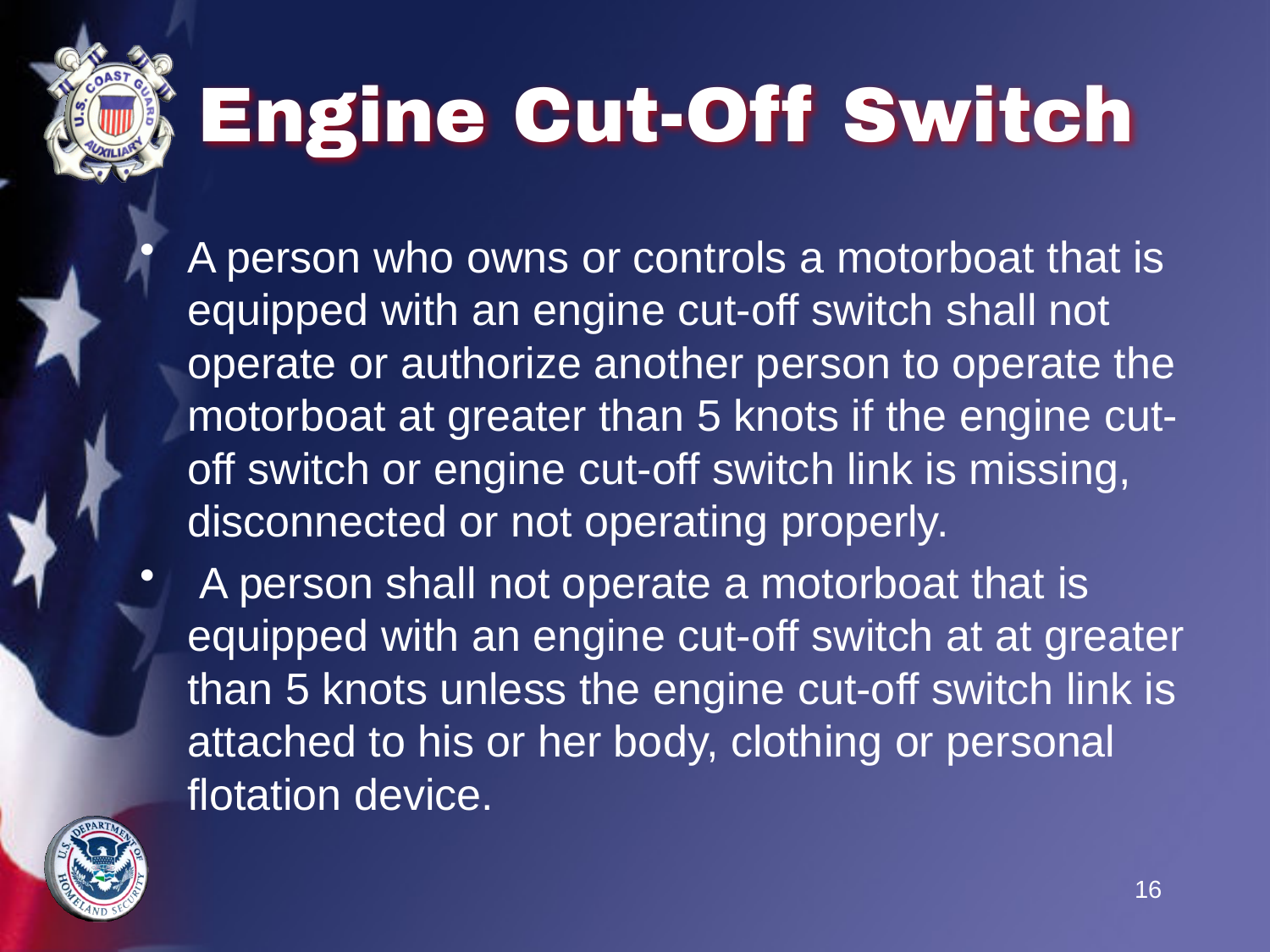

# Engine Cut-Off Switch
A person who owns or controls a motorboat that is equipped with an engine cut-off switch shall not operate or authorize another person to operate the motorboat at greater than 5 knots if the engine cut-off switch or engine cut-off switch link is missing, disconnected or not operating properly.
 A person shall not operate a motorboat that is equipped with an engine cut-off switch at at greater than 5 knots unless the engine cut-off switch link is attached to his or her body, clothing or personal flotation device.
16